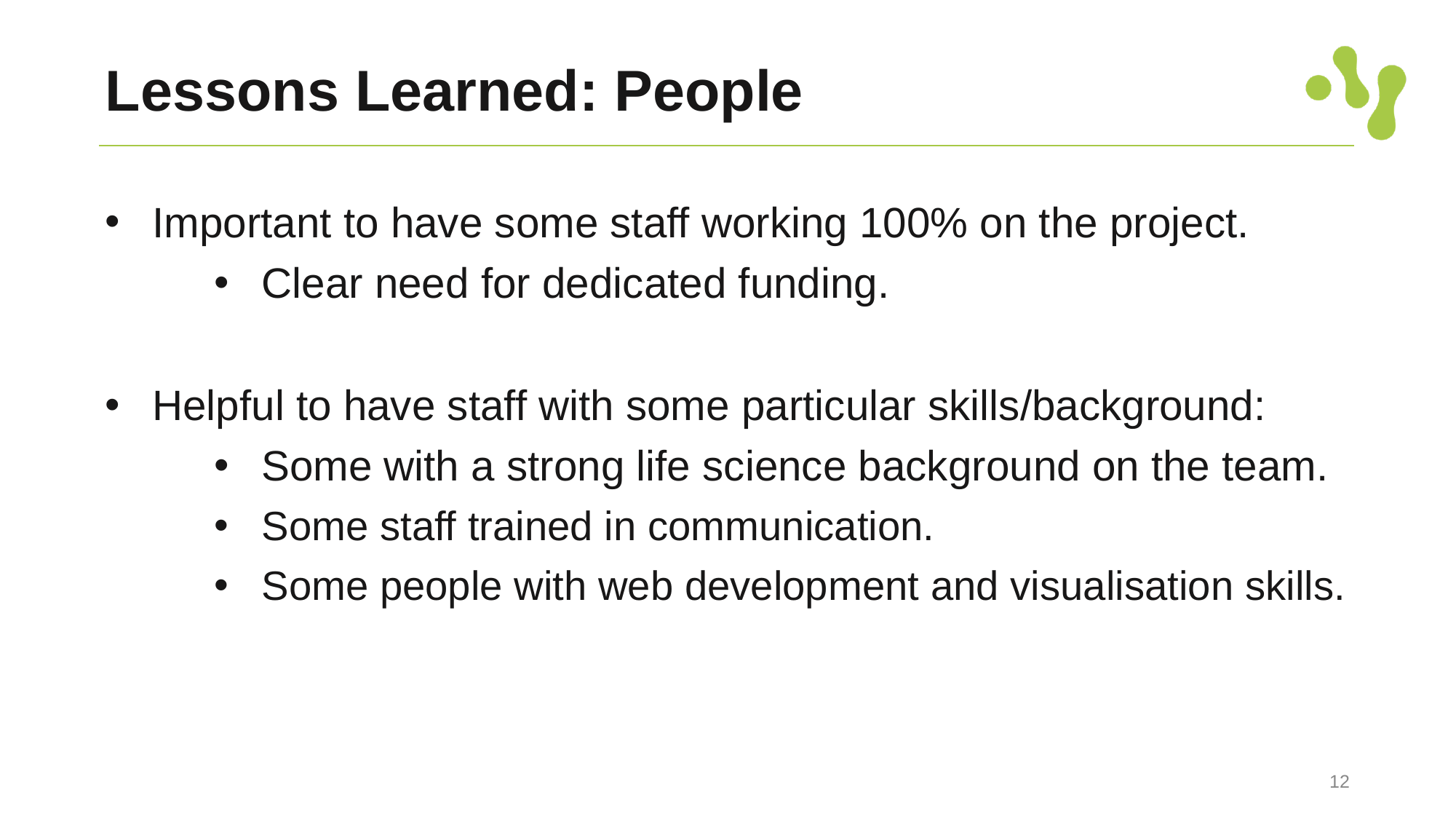

# Lessons Learned: People
Important to have some staff working 100% on the project.
Clear need for dedicated funding.

Helpful to have staff with some particular skills/background:
Some with a strong life science background on the team.
Some staff trained in communication.
Some people with web development and visualisation skills.
12